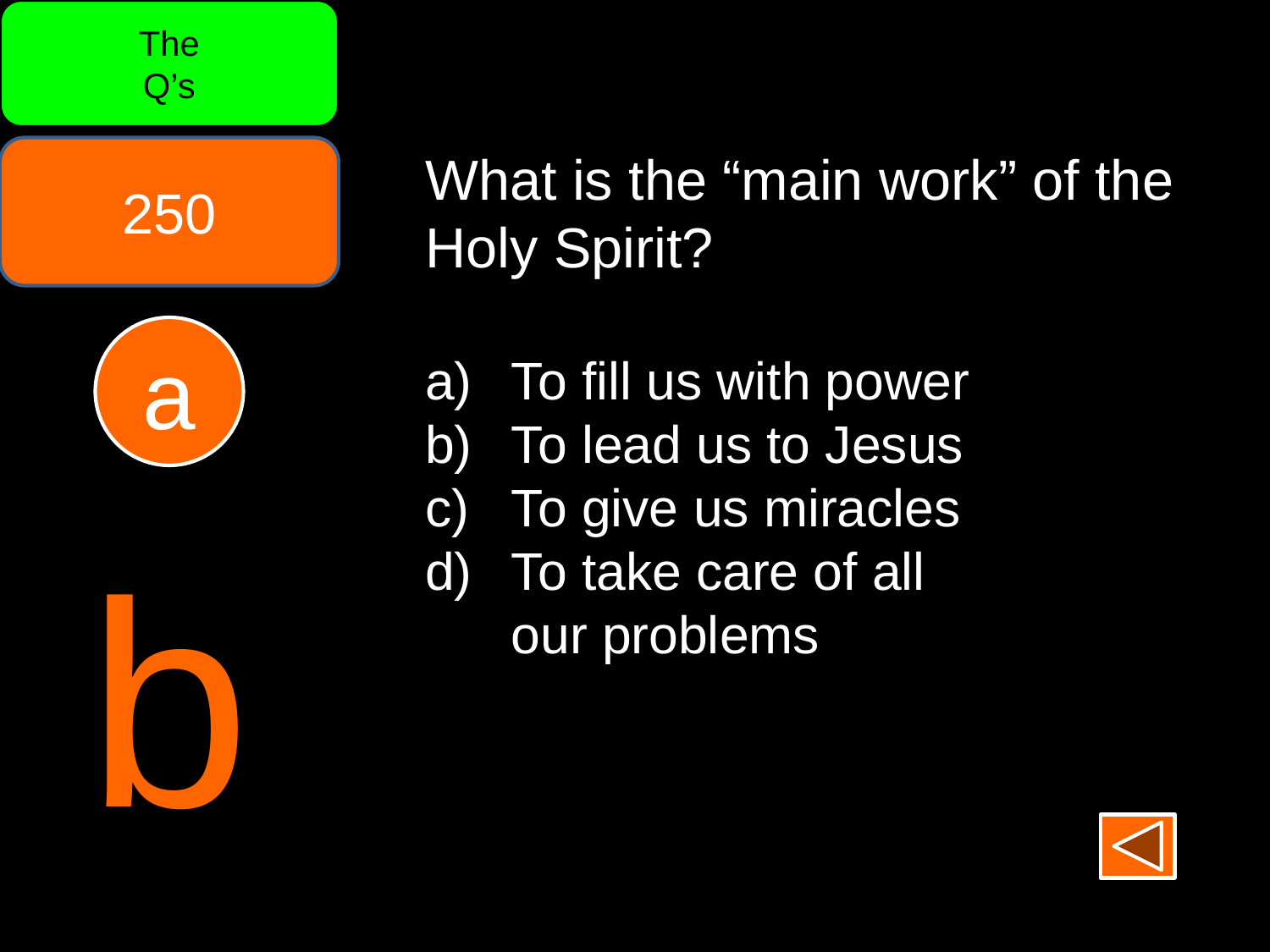

The
Q’s
250
What is the “main work” of the Holy Spirit?

 To fill us with power
 To lead us to Jesus
 To give us miracles
 To take care of all
 our problems

a
b